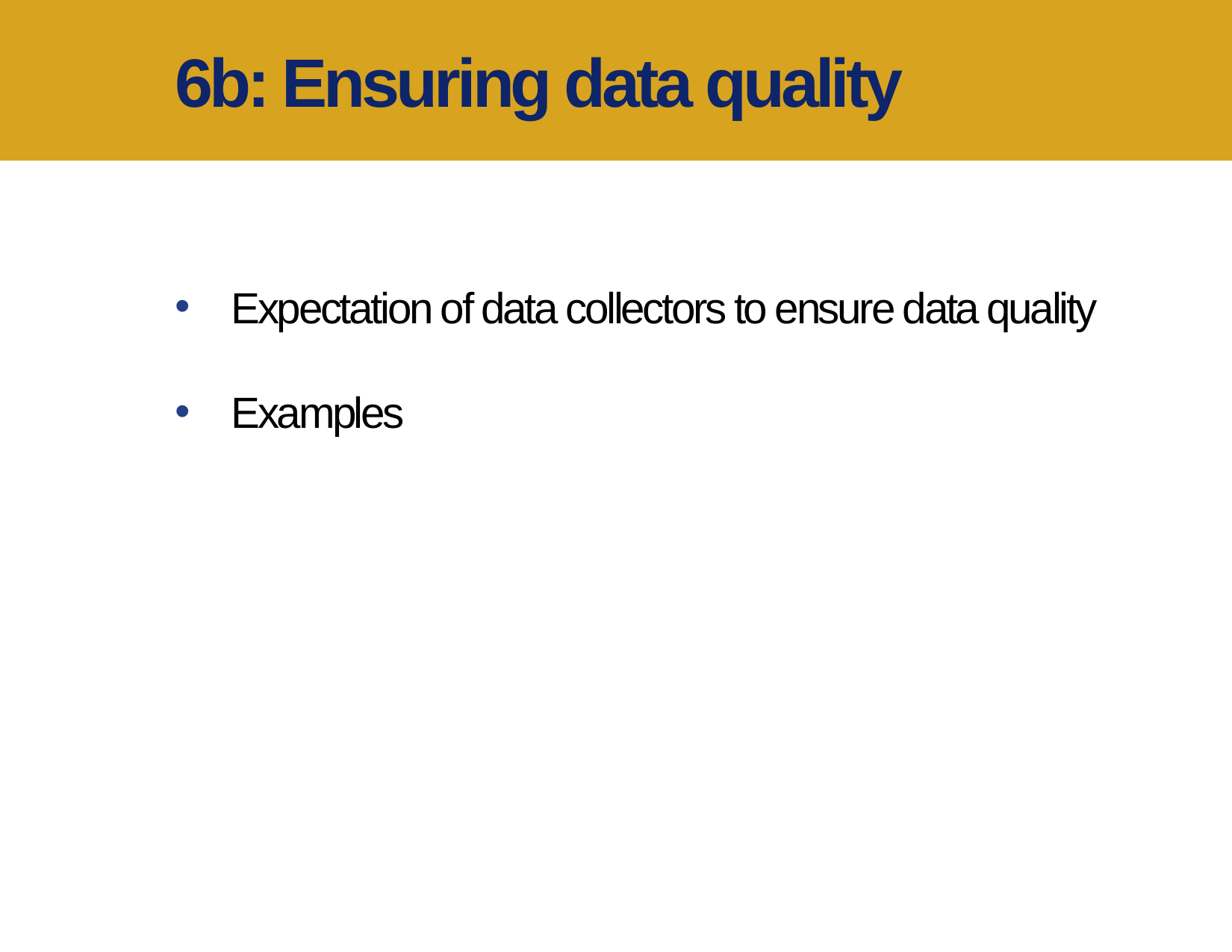

6b: Ensuring data quality
Expectation of data collectors to ensure data quality

Examples